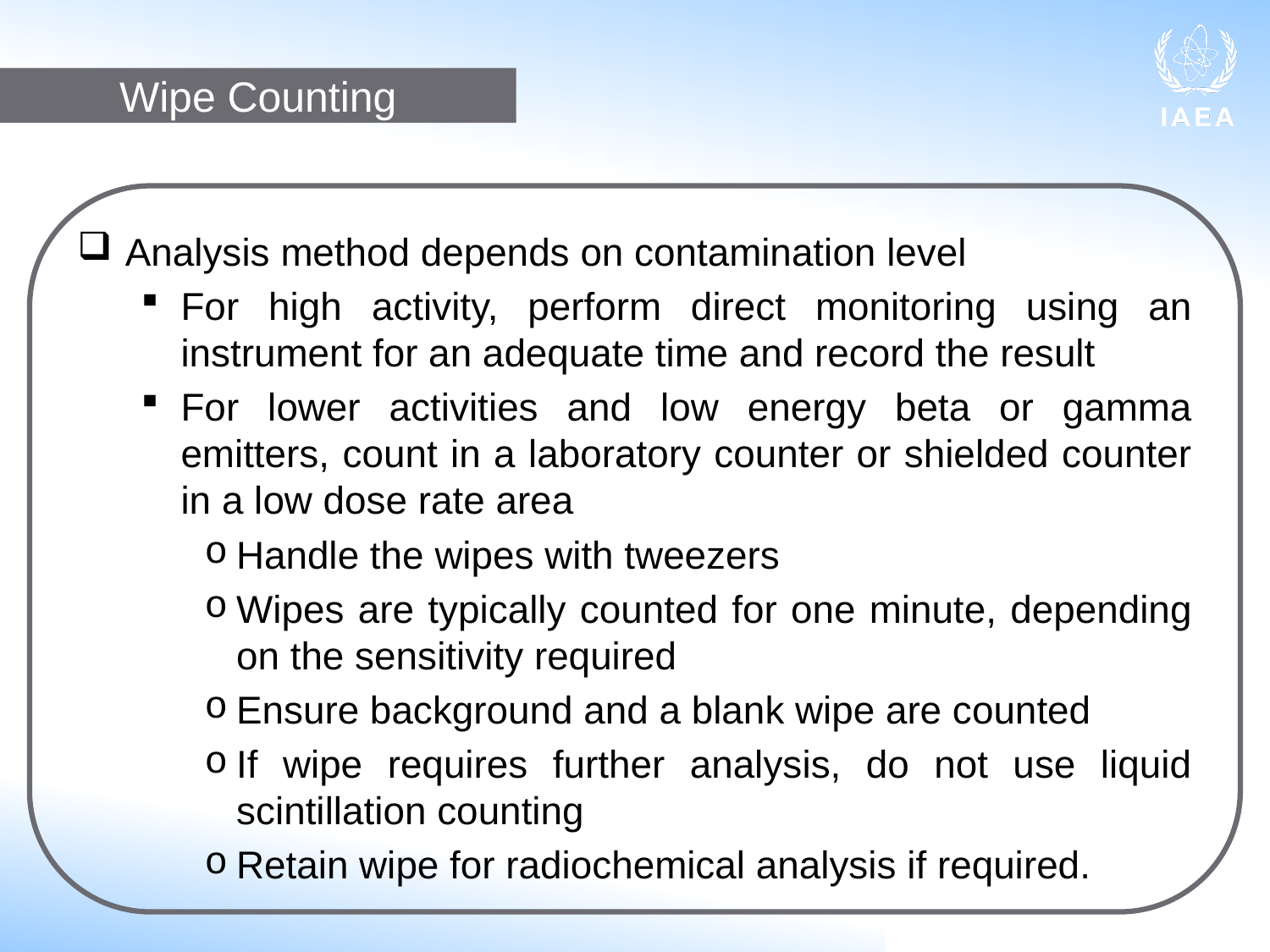

Wipe Counting
Analysis method depends on contamination level
For high activity, perform direct monitoring using an instrument for an adequate time and record the result
For lower activities and low energy beta or gamma emitters, count in a laboratory counter or shielded counter in a low dose rate area
Handle the wipes with tweezers
Wipes are typically counted for one minute, depending on the sensitivity required
Ensure background and a blank wipe are counted
If wipe requires further analysis, do not use liquid scintillation counting
Retain wipe for radiochemical analysis if required.